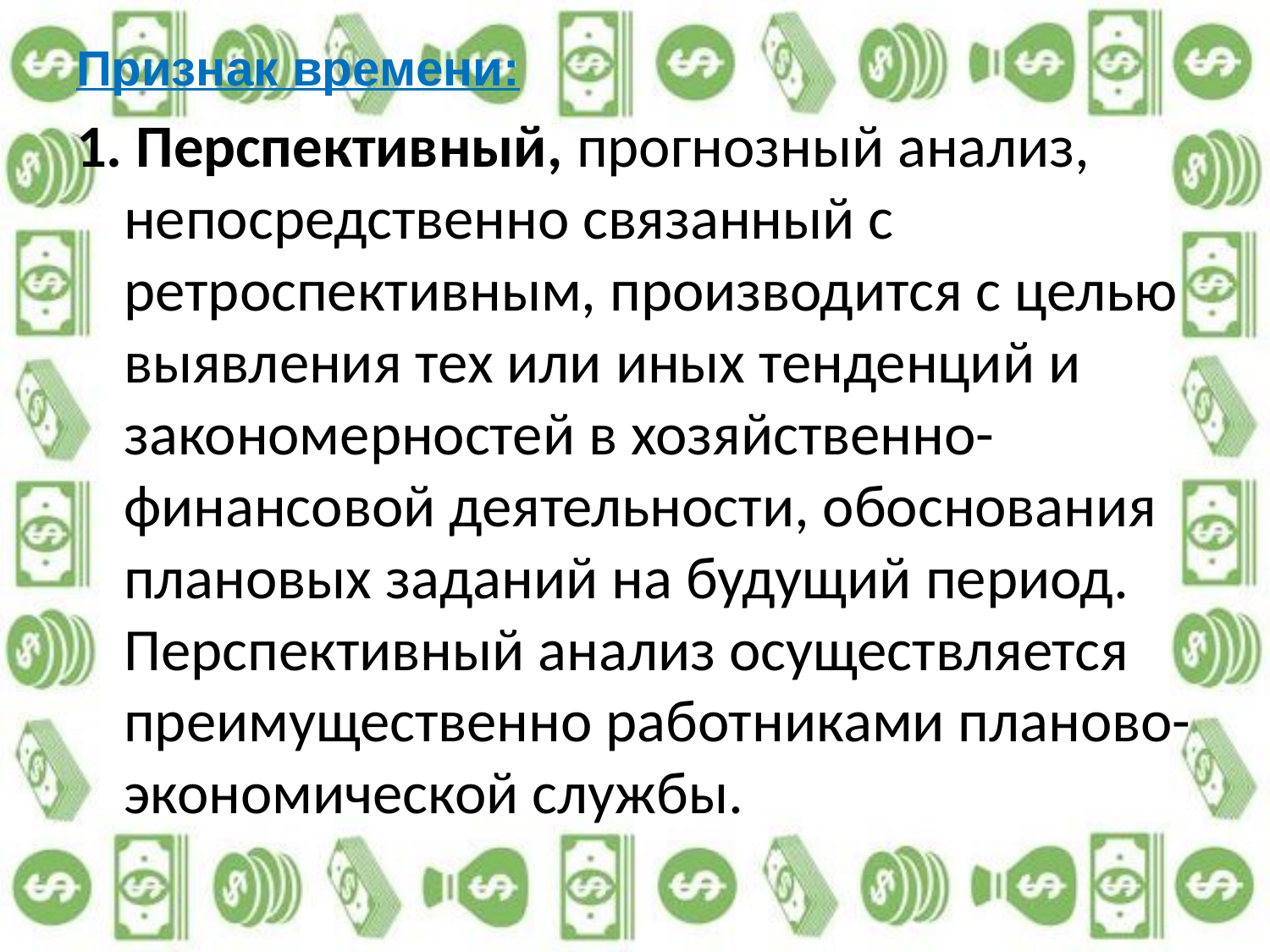

Признак времени:
1. Перспективный, прогнозный анализ, непосредственно связанный с ретроспективным, производится с целью выявления тех или иных тенденций и закономерностей в хозяйственно-финансовой деятельности, обоснования плановых заданий на будущий период. Перспективный анализ осуществляется преимущественно работниками планово-экономической службы.

#